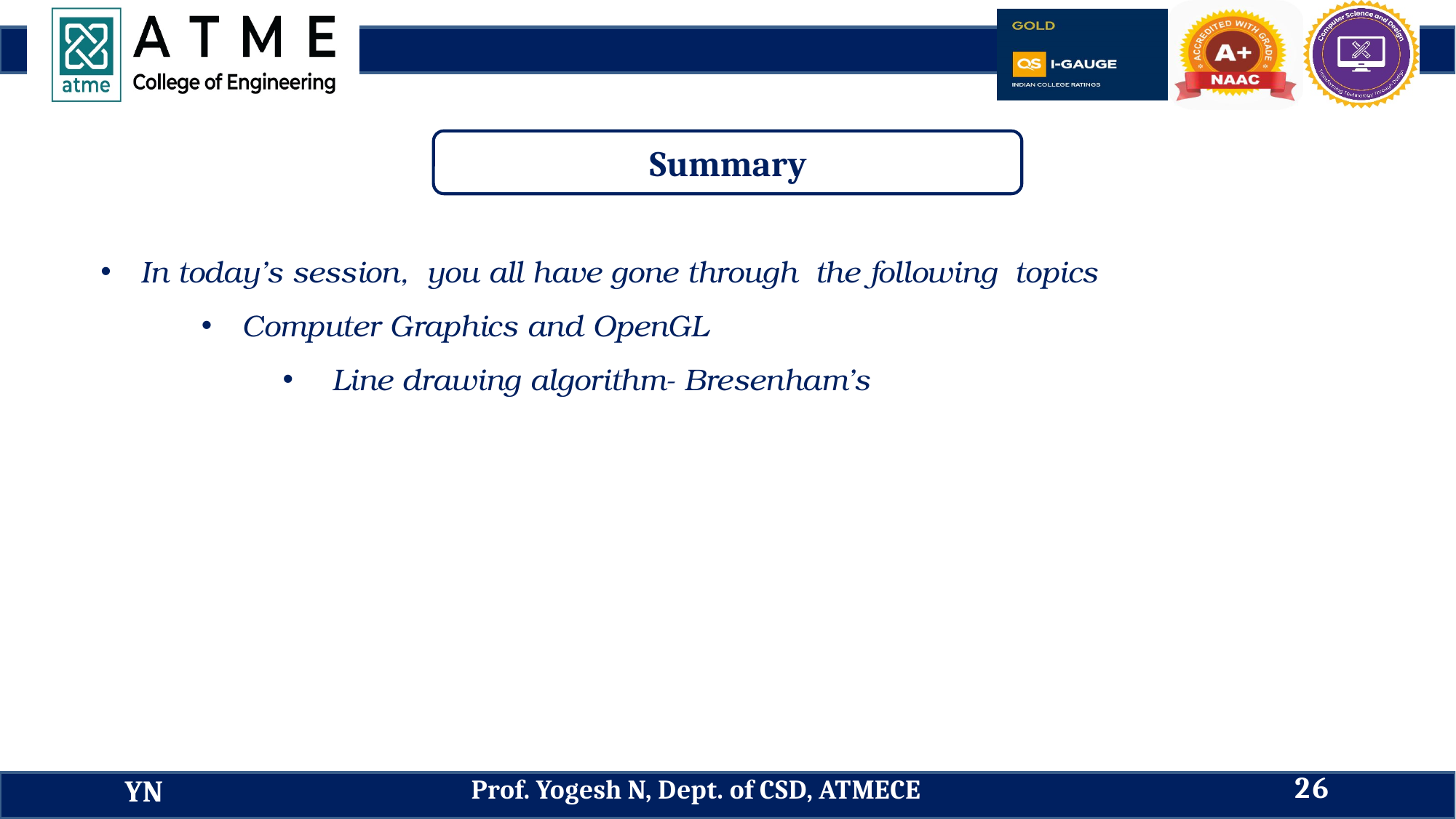

Summary
In today’s session,  you all have gone through  the following  topics
Computer Graphics and OpenGL
 Line drawing algorithm- Bresenham’s

26
Prof. Yogesh N, Dept. of CSD, ATMECE
YN